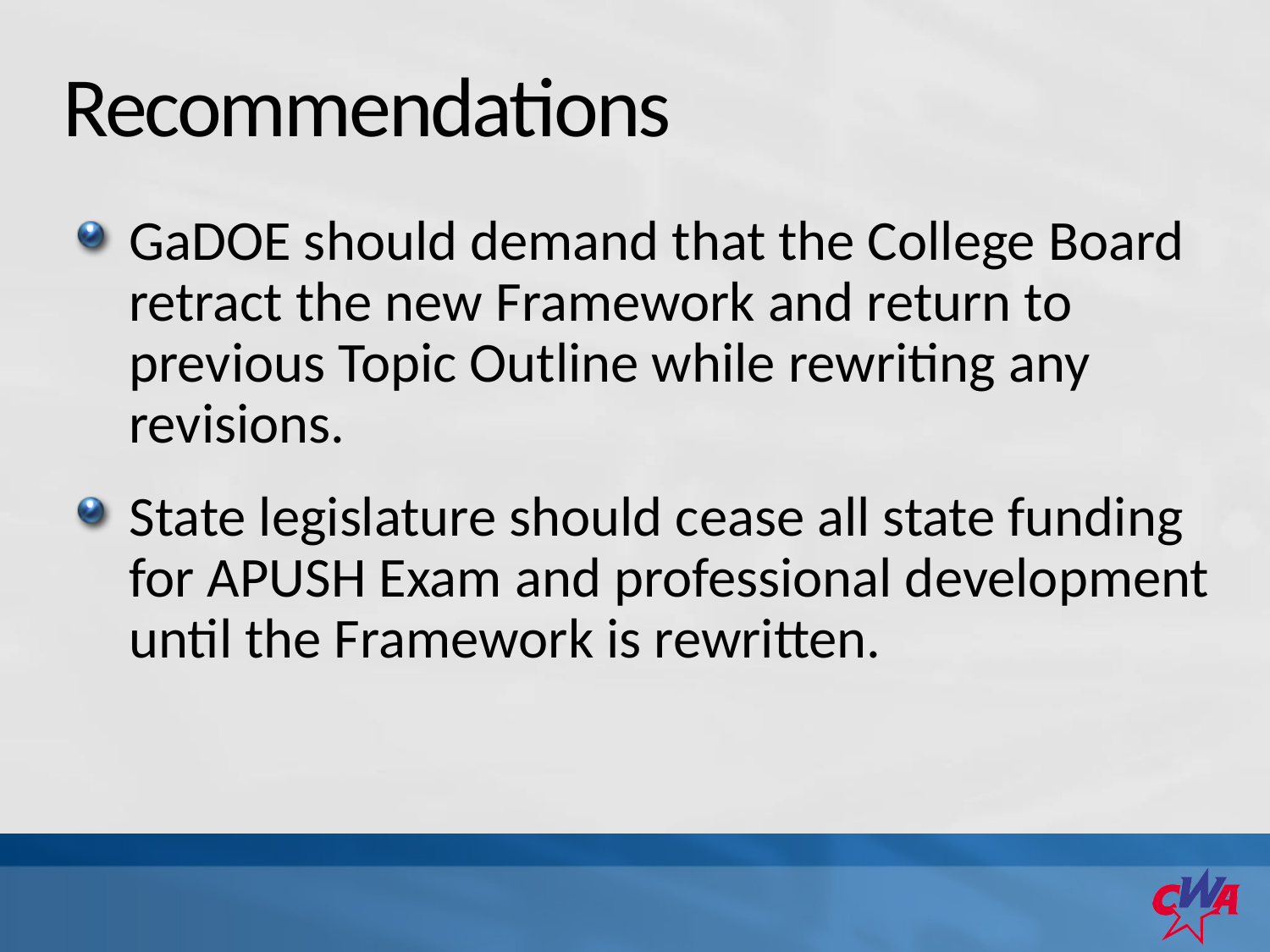

# Recommendations
GaDOE should demand that the College Board retract the new Framework and return to previous Topic Outline while rewriting any revisions.
State legislature should cease all state funding for APUSH Exam and professional development until the Framework is rewritten.